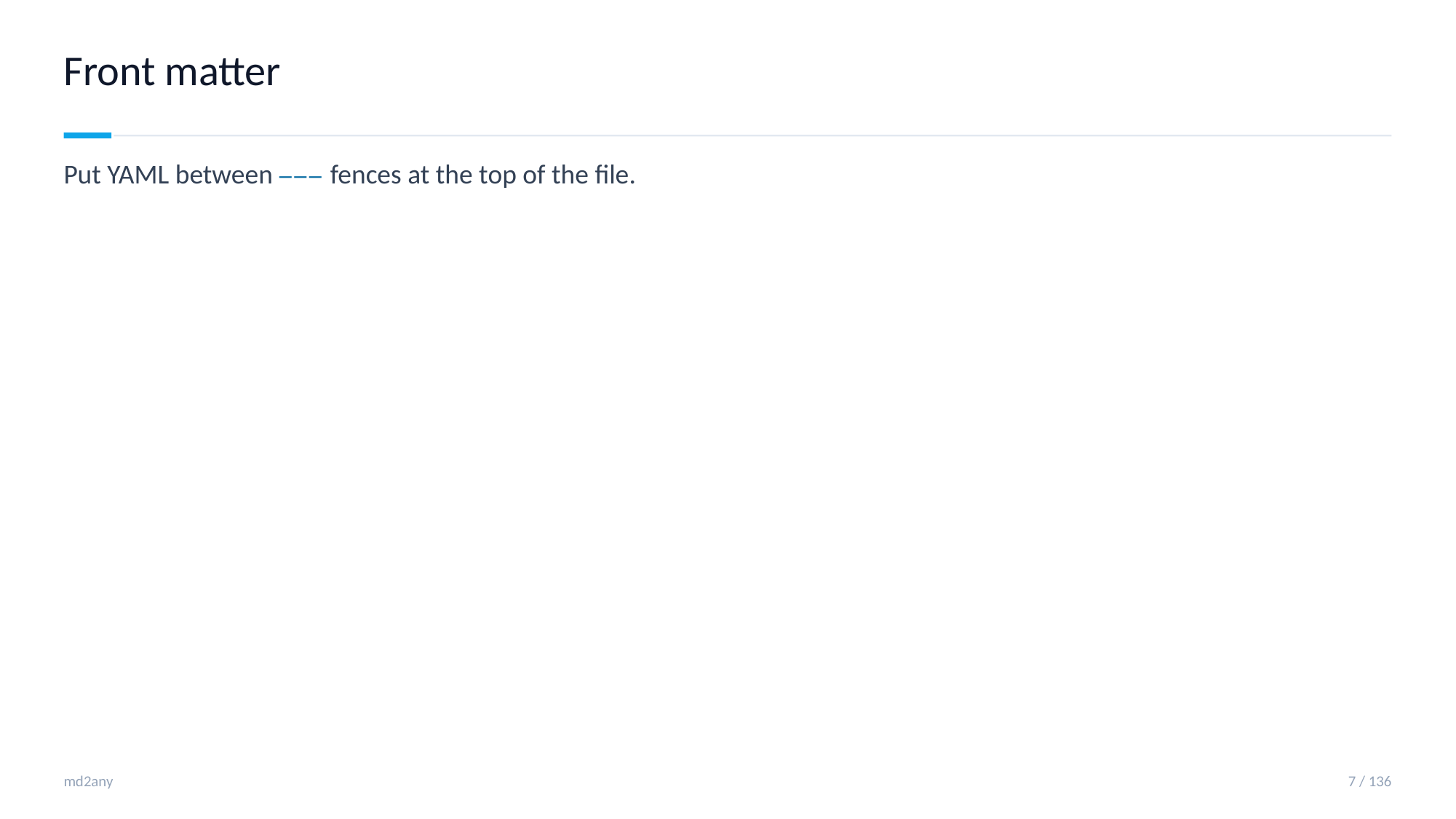

Front matter

Put YAML between --- fences at the top of the file.
md2any
7 / 136